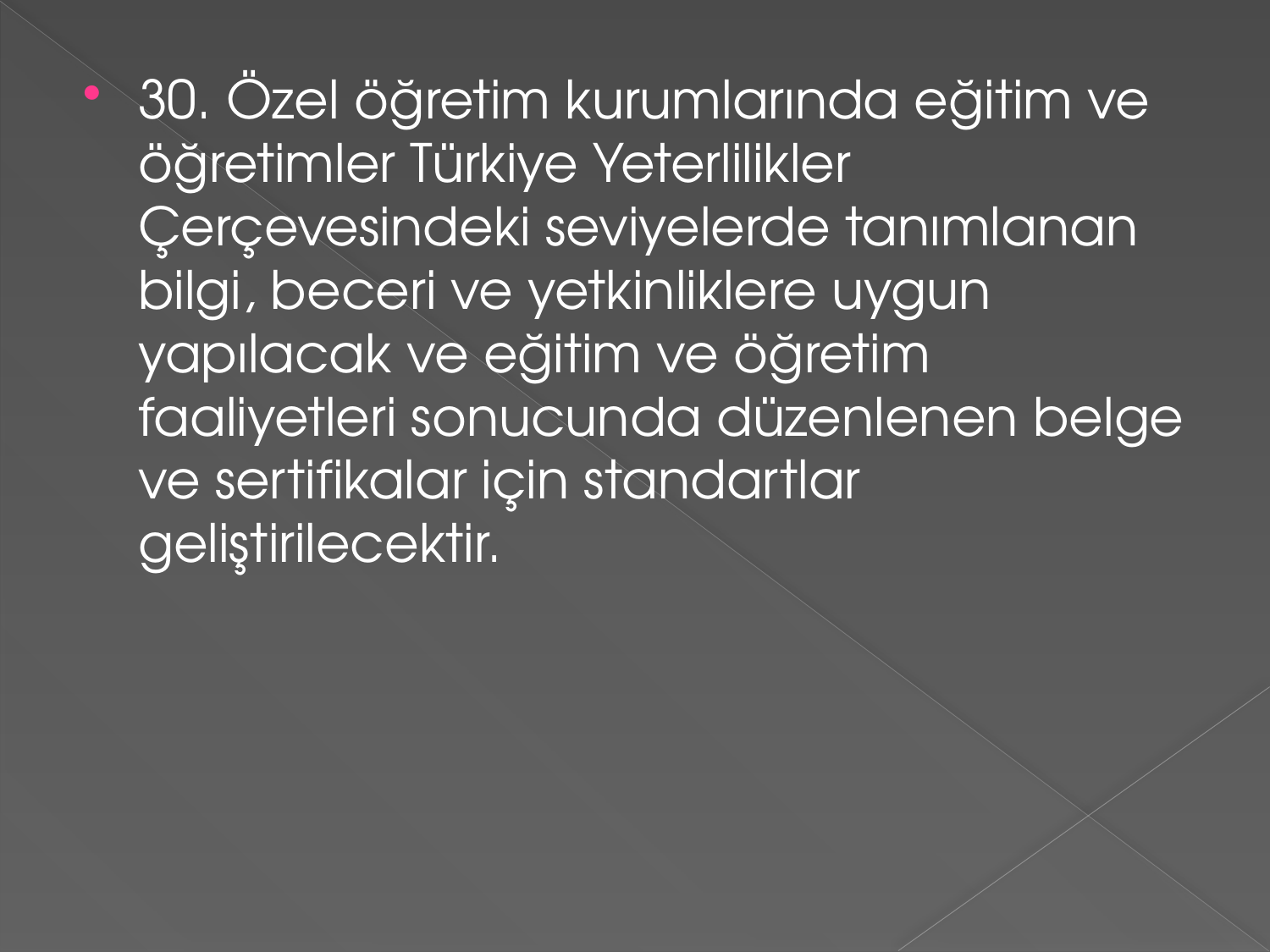

30. Özel öğretim kurumlarında eğitim ve öğretimler Türkiye Yeterlilikler Çerçevesindeki seviyelerde tanımlanan bilgi, beceri ve yetkinliklere uygun yapılacak ve eğitim ve öğretim faaliyetleri sonucunda düzenlenen belge ve sertifikalar için standartlar geliştirilecektir.